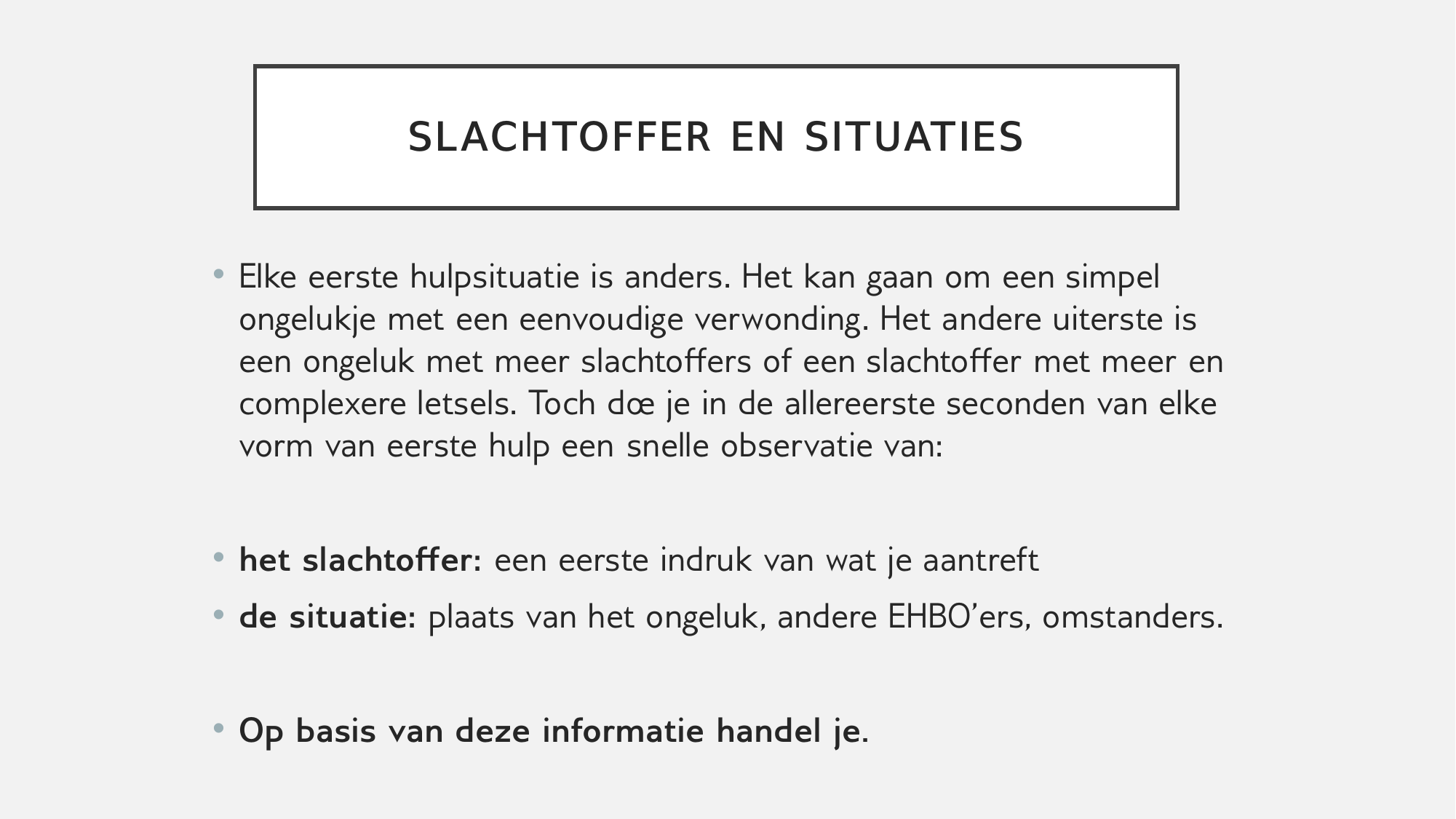

# Slachtoffer en situaties
Elke eerste hulpsituatie is anders. Het kan gaan om een simpel ongelukje met een eenvoudige verwonding. Het andere uiterste is een ongeluk met meer slachtoffers of een slachtoffer met meer en complexere letsels. Toch doe je in de allereerste seconden van elke vorm van eerste hulp een snelle observatie van:

het slachtoffer: een eerste indruk van wat je aantreft
de situatie: plaats van het ongeluk, andere EHBO’ers, omstanders.

Op basis van deze informatie handel je.